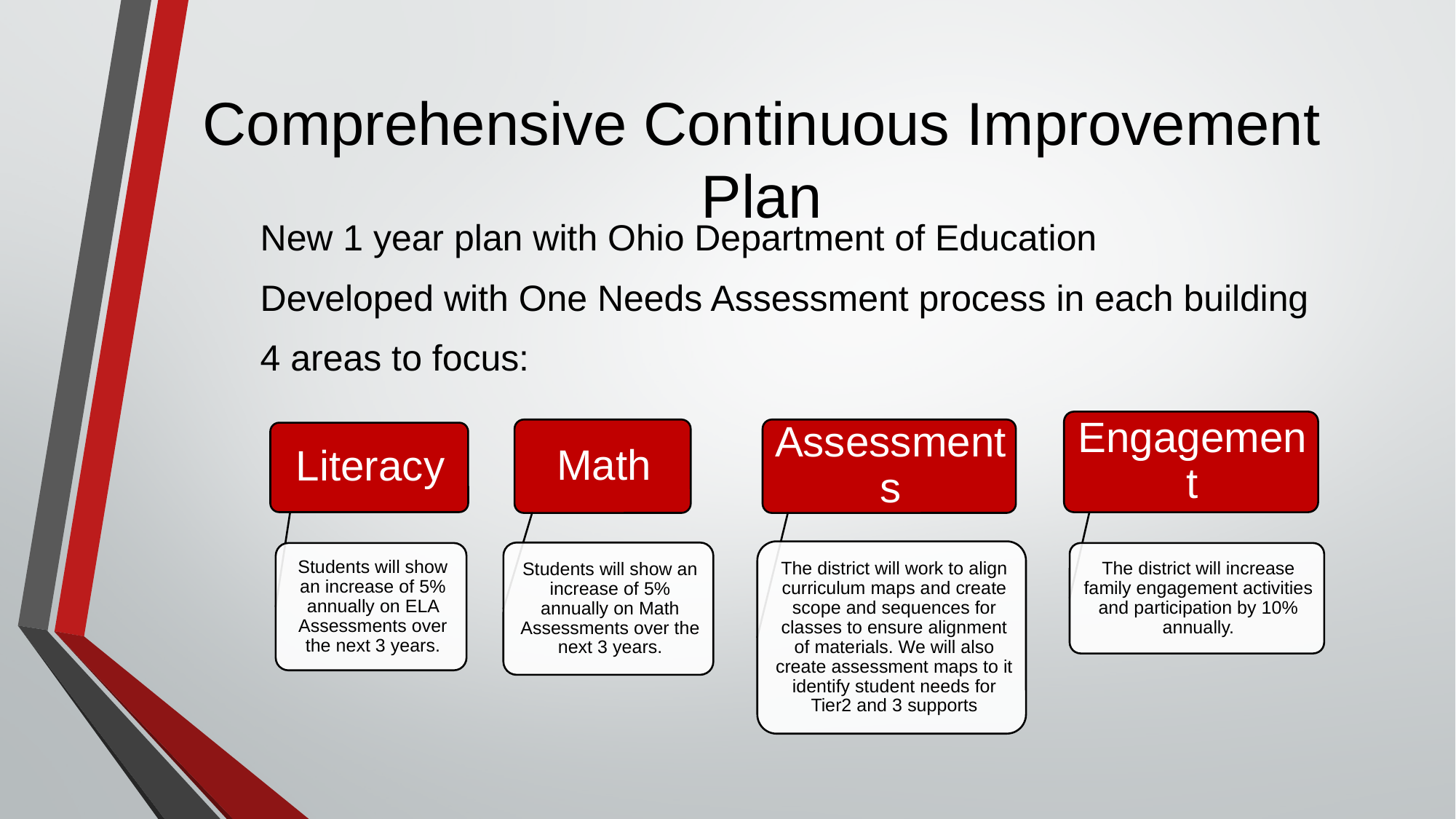

# Comprehensive Continuous Improvement Plan
New 1 year plan with Ohio Department of Education
Developed with One Needs Assessment process in each building
4 areas to focus:

Literacy
Students will show an increase of 5% annually on ELA Assessments over the next 3 years.
Math
Students will show an increase of 5% annually on Math Assessments over the next 3 years.
Assessments
The district will work to align curriculum maps and create scope and sequences for classes to ensure alignment of materials. We will also create assessment maps to it identify student needs for Tier2 and 3 supports
Engagement
The district will increase family engagement activities and participation by 10% annually.